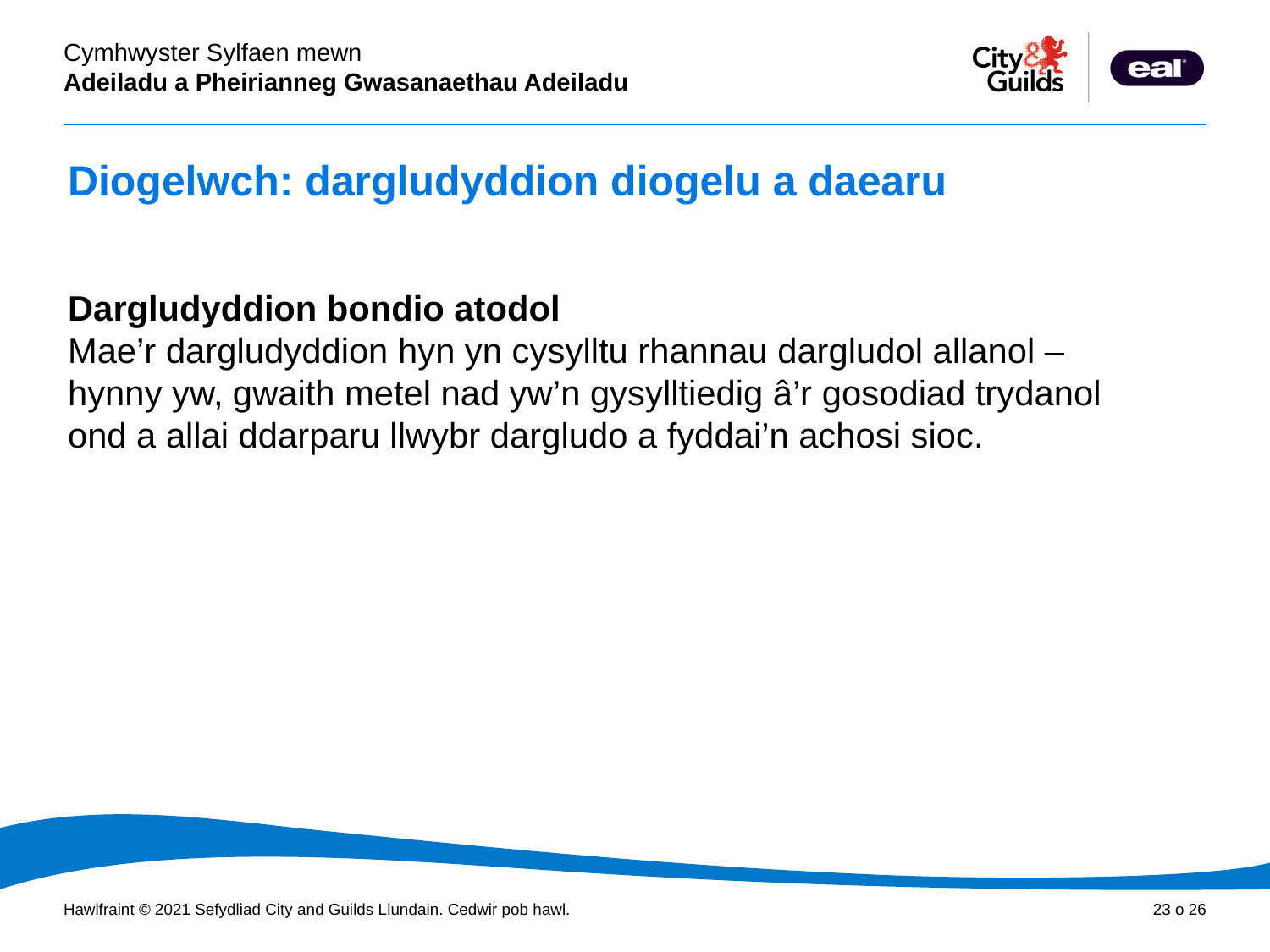

# Diogelwch: dargludyddion diogelu a daearu
Dargludyddion bondio atodol
Mae’r dargludyddion hyn yn cysylltu rhannau dargludol allanol – hynny yw, gwaith metel nad yw’n gysylltiedig â’r gosodiad trydanol ond a allai ddarparu llwybr dargludo a fyddai’n achosi sioc.